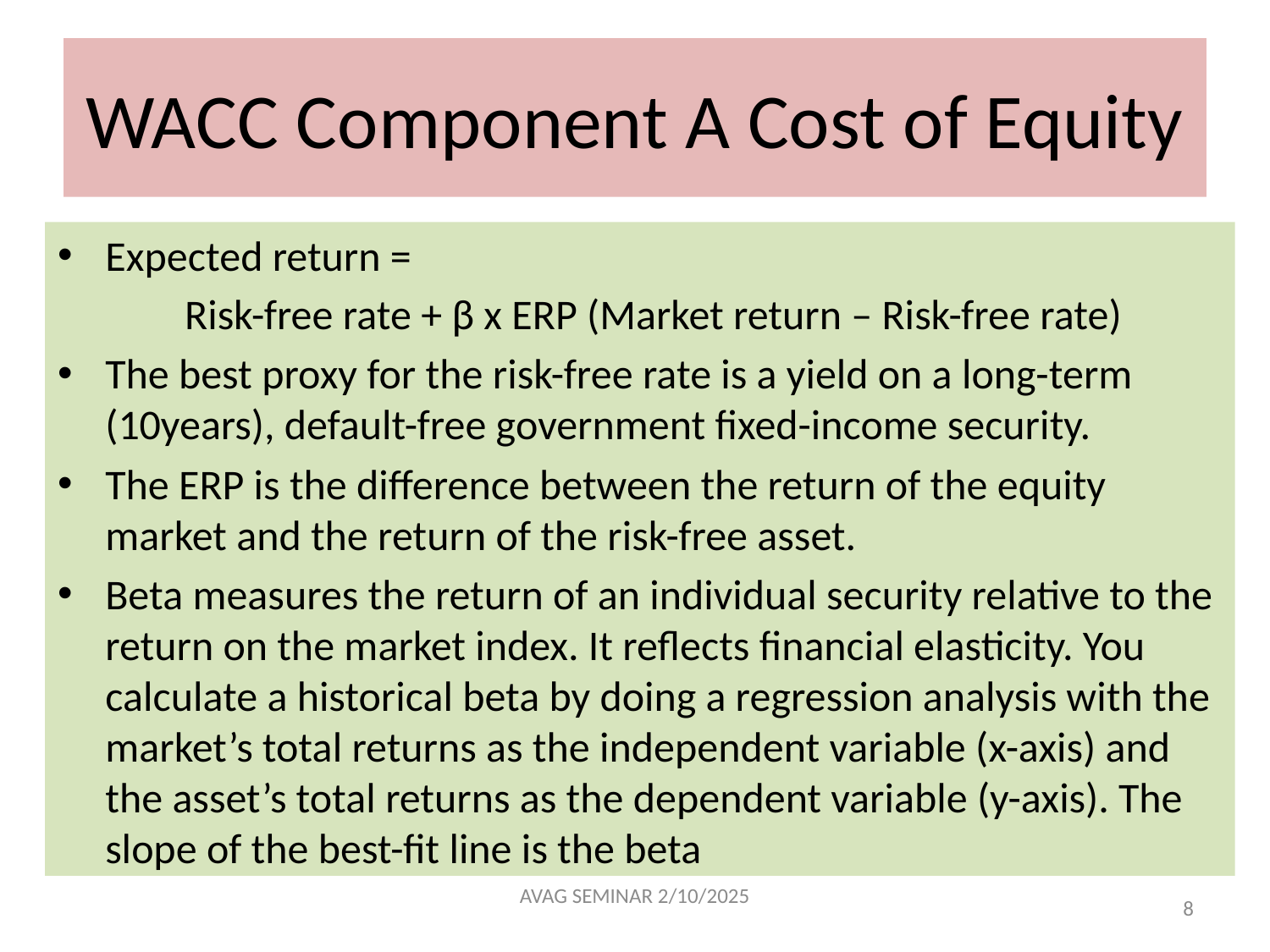

# WACC Component A Cost of Equity
Expected return =
	Risk-free rate + β x ERP (Market return – Risk-free rate)
The best proxy for the risk-free rate is a yield on a long-term (10years), default-free government fixed-income security.
The ERP is the difference between the return of the equity market and the return of the risk-free asset.
Beta measures the return of an individual security relative to the return on the market index. It reflects financial elasticity. You calculate a historical beta by doing a regression analysis with the market’s total returns as the independent variable (x-axis) and the asset’s total returns as the dependent variable (y-axis). The slope of the best-fit line is the beta
AVAG SEMINAR 2/10/2025

8